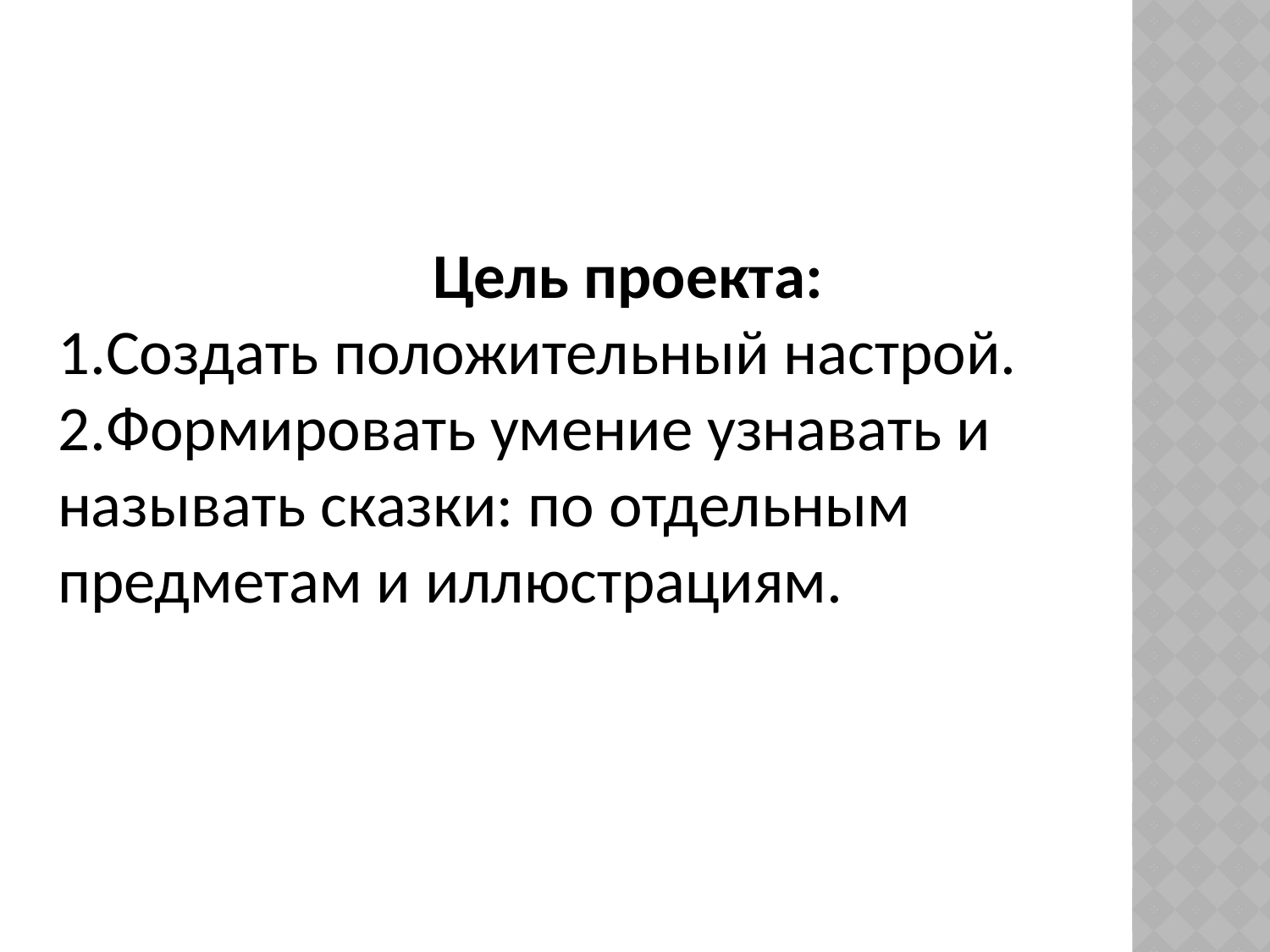

Цель проекта:
1.Создать положительный настрой.
2.Формировать умение узнавать и называть сказки: по отдельным предметам и иллюстрациям.